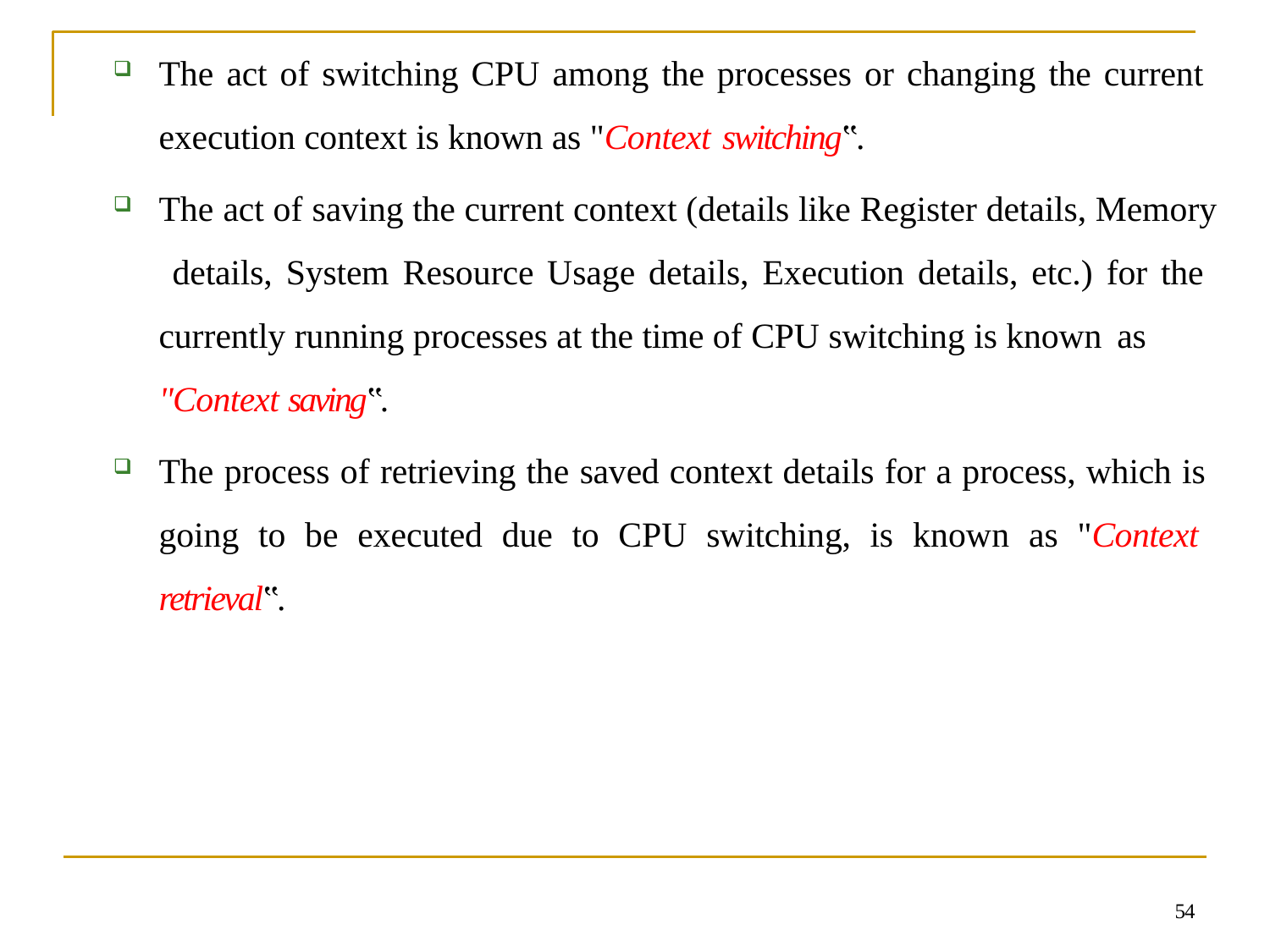

The act of switching CPU among the processes or changing the current  execution context is known as "Context switching‟.
The act of saving the current context (details like Register details, Memory  details, System Resource Usage details, Execution details, etc.) for the  currently running processes at the time of CPU switching is known as
"Context saving‟.
The process of retrieving the saved context details for a process, which is  going to be executed due to CPU switching, is known as "Context  retrieval‟.
54